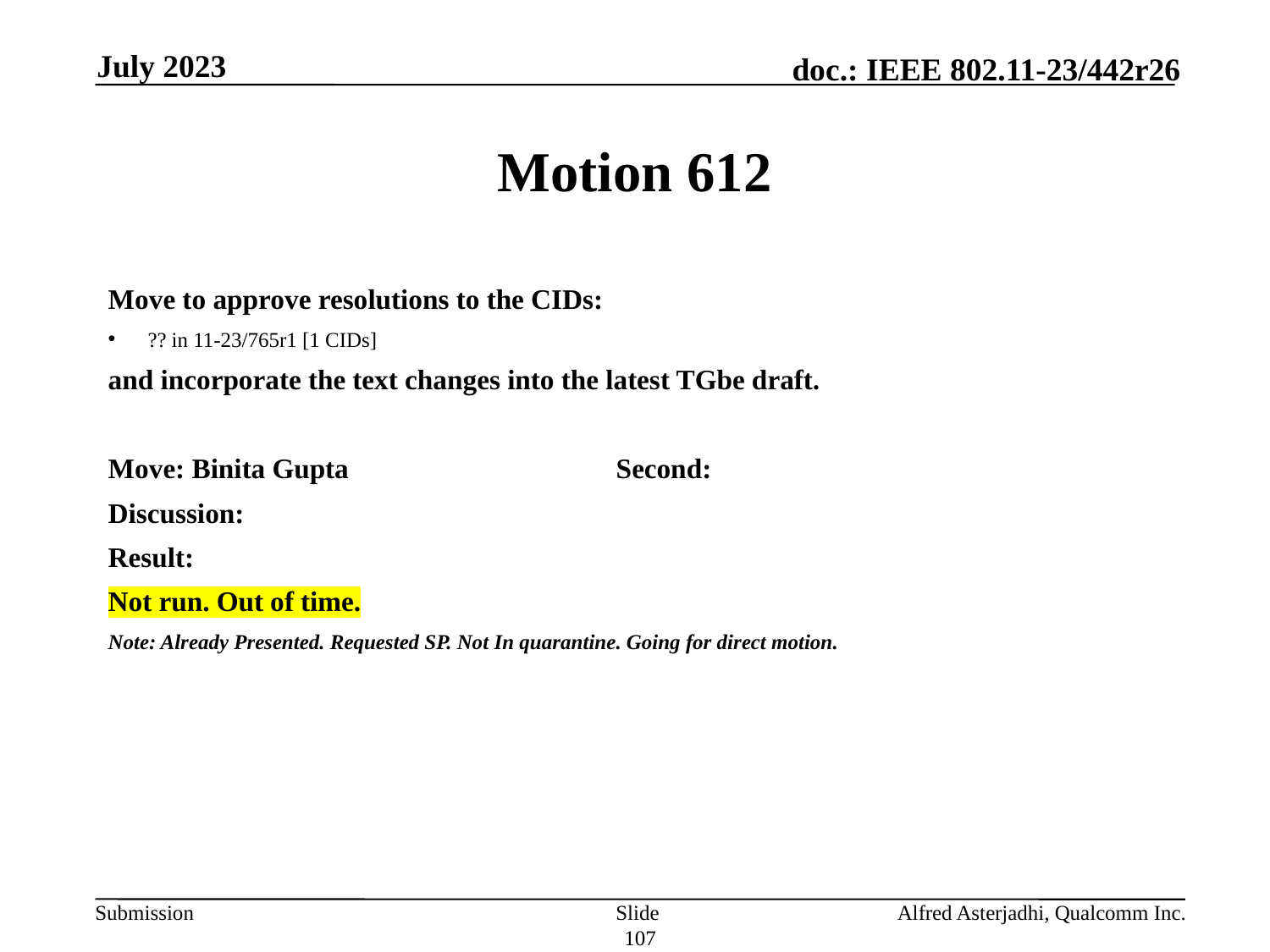

July 2023
# Motion 612
Move to approve resolutions to the CIDs:
?? in 11-23/765r1 [1 CIDs]
and incorporate the text changes into the latest TGbe draft.

Move: Binita Gupta			Second:
Discussion:
Result:
Not run. Out of time.
Note: Already Presented. Requested SP. Not In quarantine. Going for direct motion.
Slide 107
Alfred Asterjadhi, Qualcomm Inc.